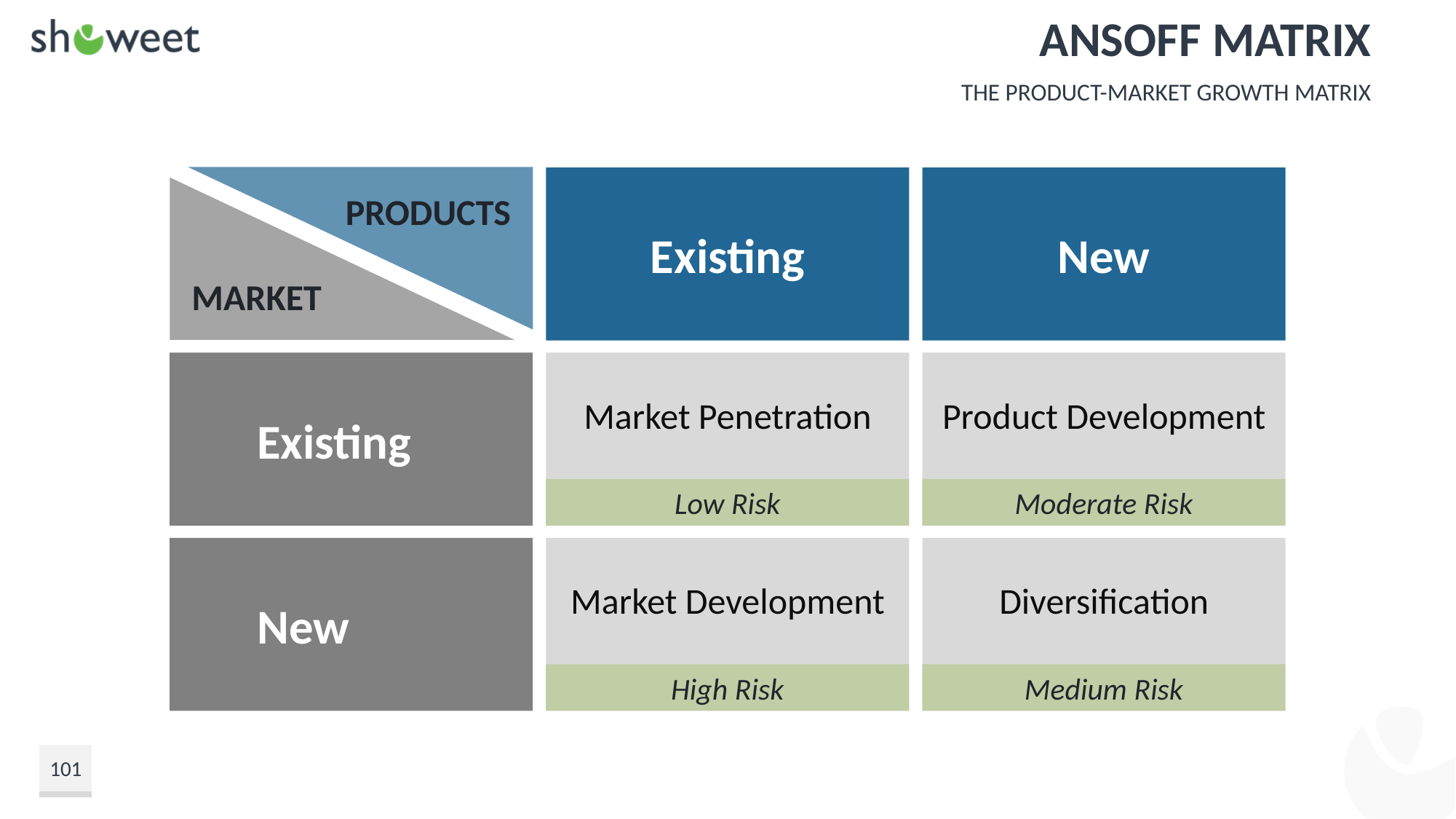

# Ansoff Matrix
The Product-Market Growth Matrix
PRODUCTS
Existing
New
MARKET
Existing
Market Penetration
Product Development
Low Risk
Moderate Risk
New
Market Development
Diversification
High Risk
Medium Risk
101